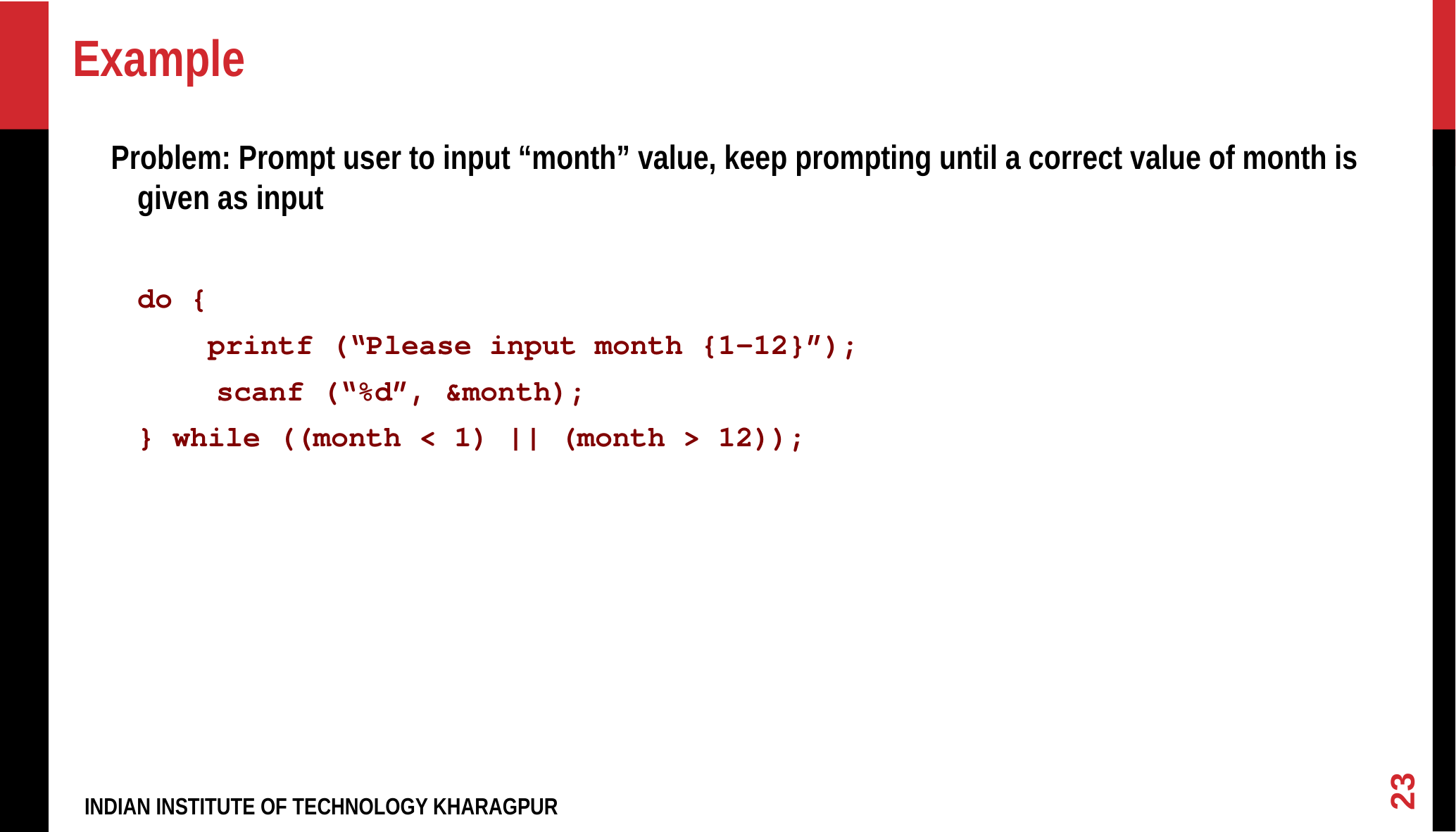

# Example
Problem: Prompt user to input “month” value, keep prompting until a correct value of month is given as input

	do {
	    printf (“Please input month {1-12}”);
      scanf (“%d”, &month);
	} while ((month < 1) || (month > 12));

23
INDIAN INSTITUTE OF TECHNOLOGY KHARAGPUR